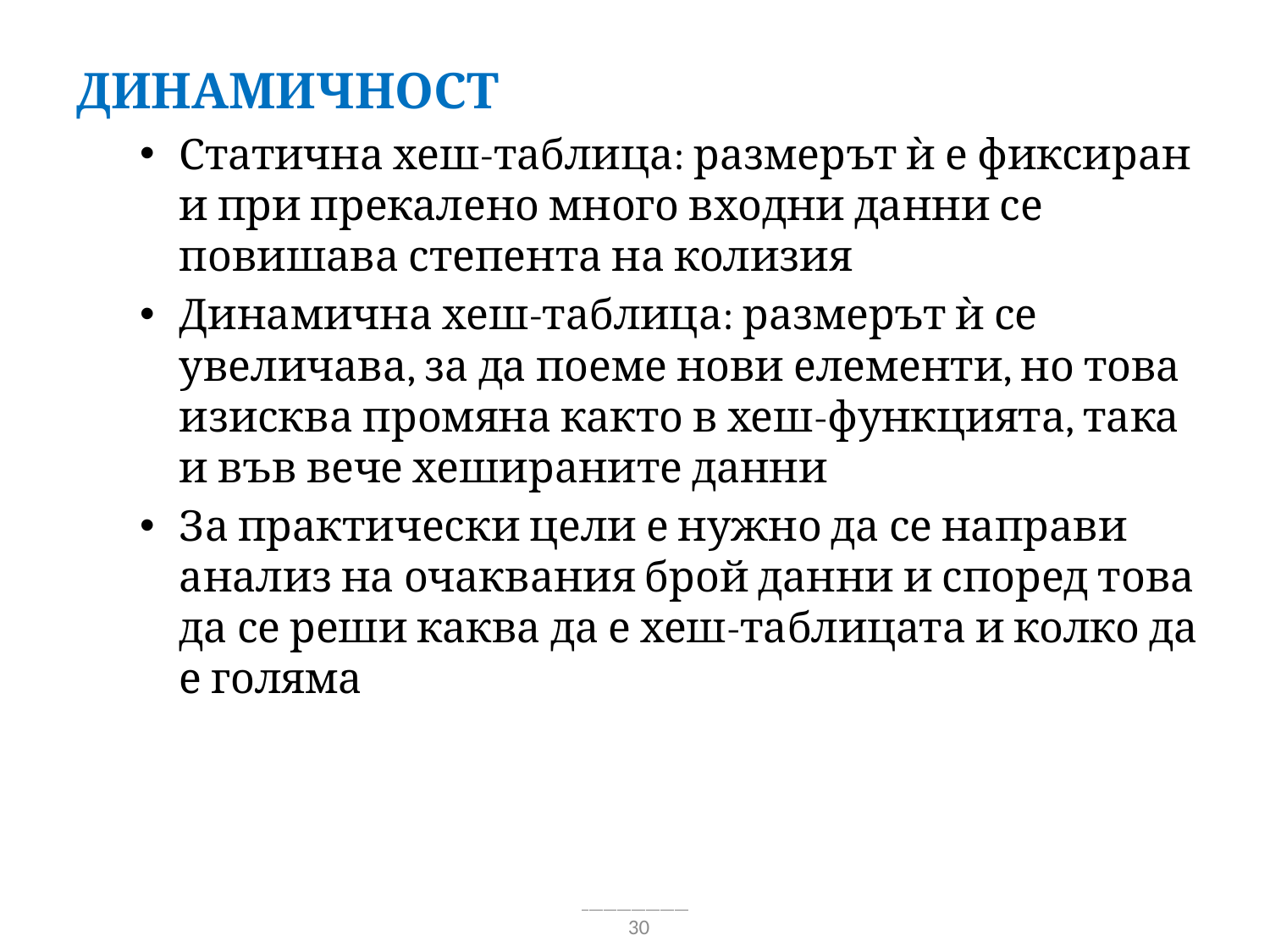

Динамичност
Статична хеш-таблица: размерът ѝ е фиксиран и при прекалено много входни данни се повишава степента на колизия
Динамична хеш-таблица: размерът ѝ се увеличава, за да поеме нови елементи, но това изисква промяна както в хеш-функцията, така и във вече хешираните данни
За практически цели е нужно да се направи анализ на очаквания брой данни и според това да се реши каква да е хеш-таблицата и колко да е голяма
30